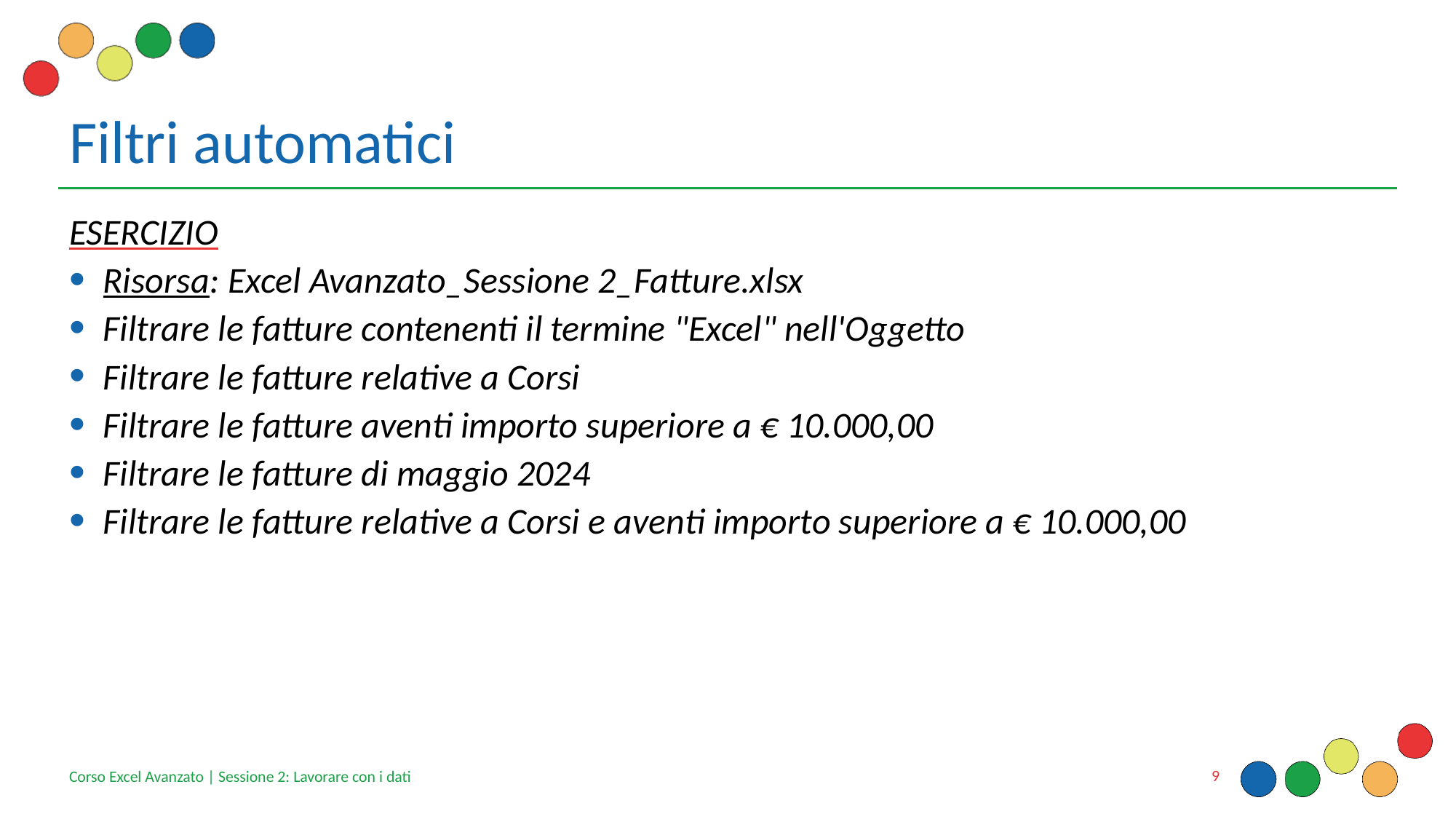

# Filtri automatici
ESERCIZIO
Risorsa: Excel Avanzato_Sessione 2_Fatture.xlsx
Filtrare le fatture contenenti il termine "Excel" nell'Oggetto
Filtrare le fatture relative a Corsi
Filtrare le fatture aventi importo superiore a € 10.000,00
Filtrare le fatture di maggio 2024
Filtrare le fatture relative a Corsi e aventi importo superiore a € 10.000,00
9
Corso Excel Avanzato | Sessione 2: Lavorare con i dati